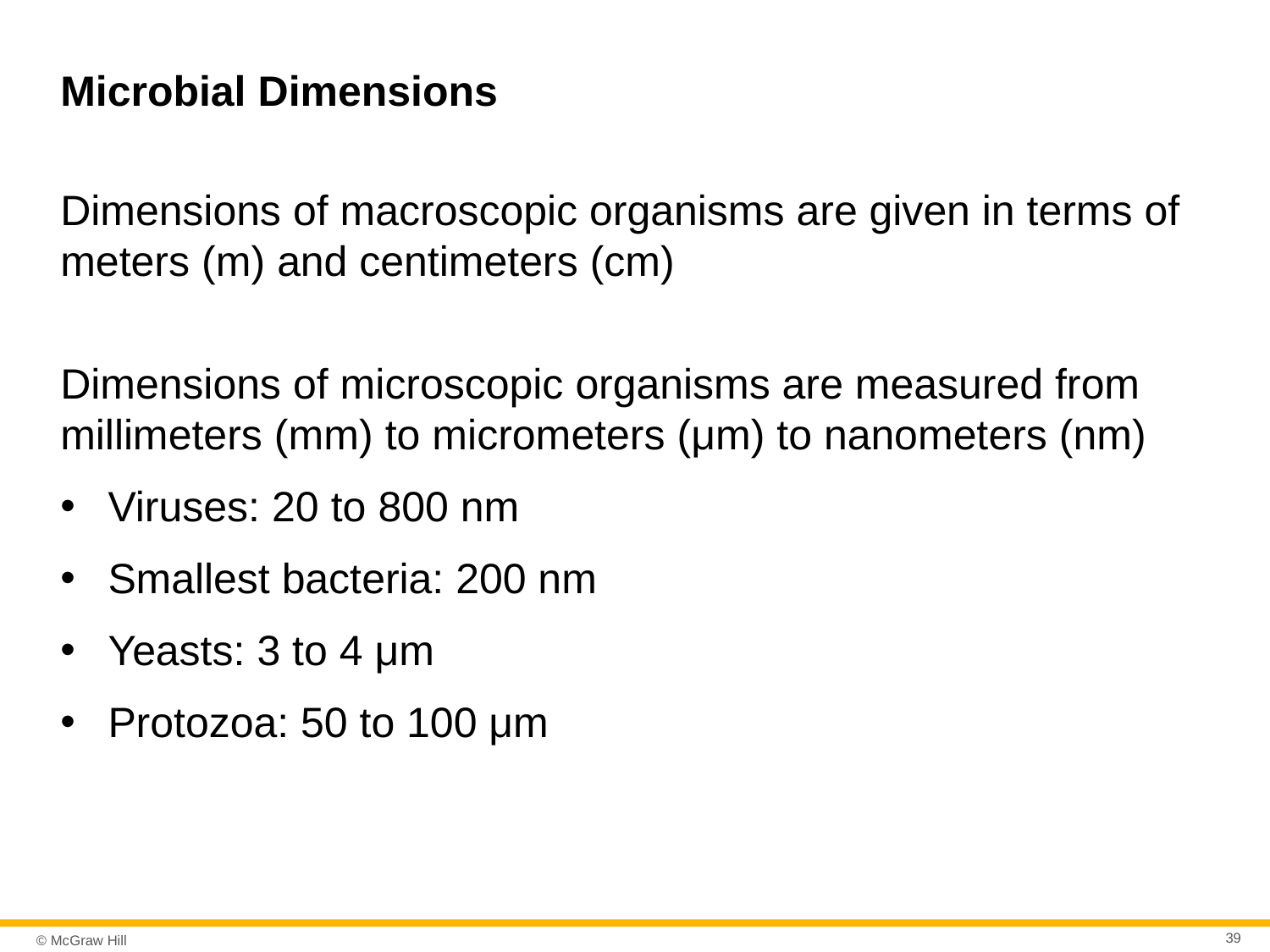

# Microbial Dimensions
Dimensions of macroscopic organisms are given in terms of meters (m) and centimeters (cm)

Dimensions of microscopic organisms are measured from millimeters (mm) to micrometers (μm) to nanometers (nm)
Viruses: 20 to 800 nm
Smallest bacteria: 200 nm
Yeasts: 3 to 4 μm
Protozoa: 50 to 100 μm